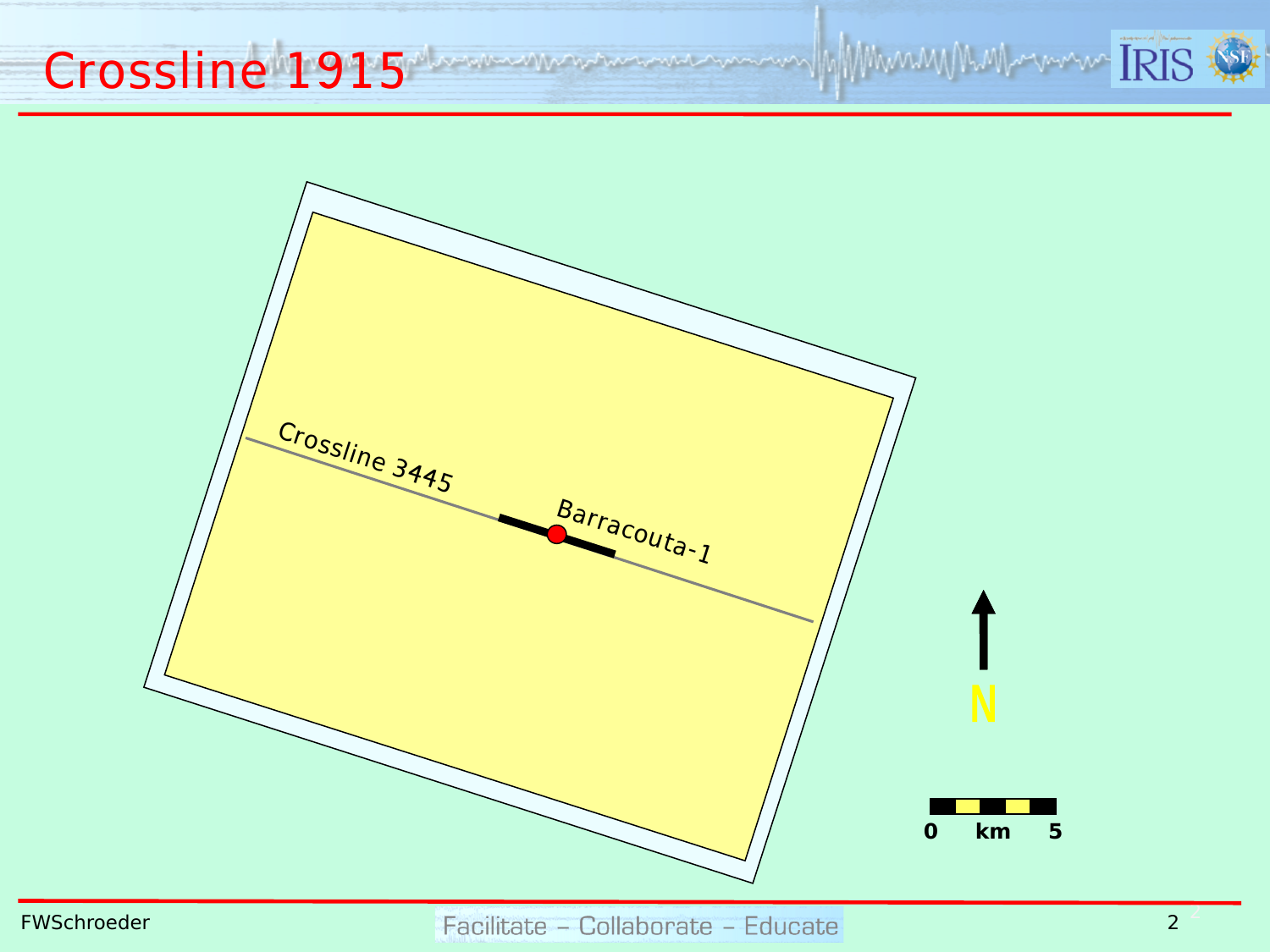

Crossline 1915

Crossline 3445

Barracouta-1

N

 0     km     5